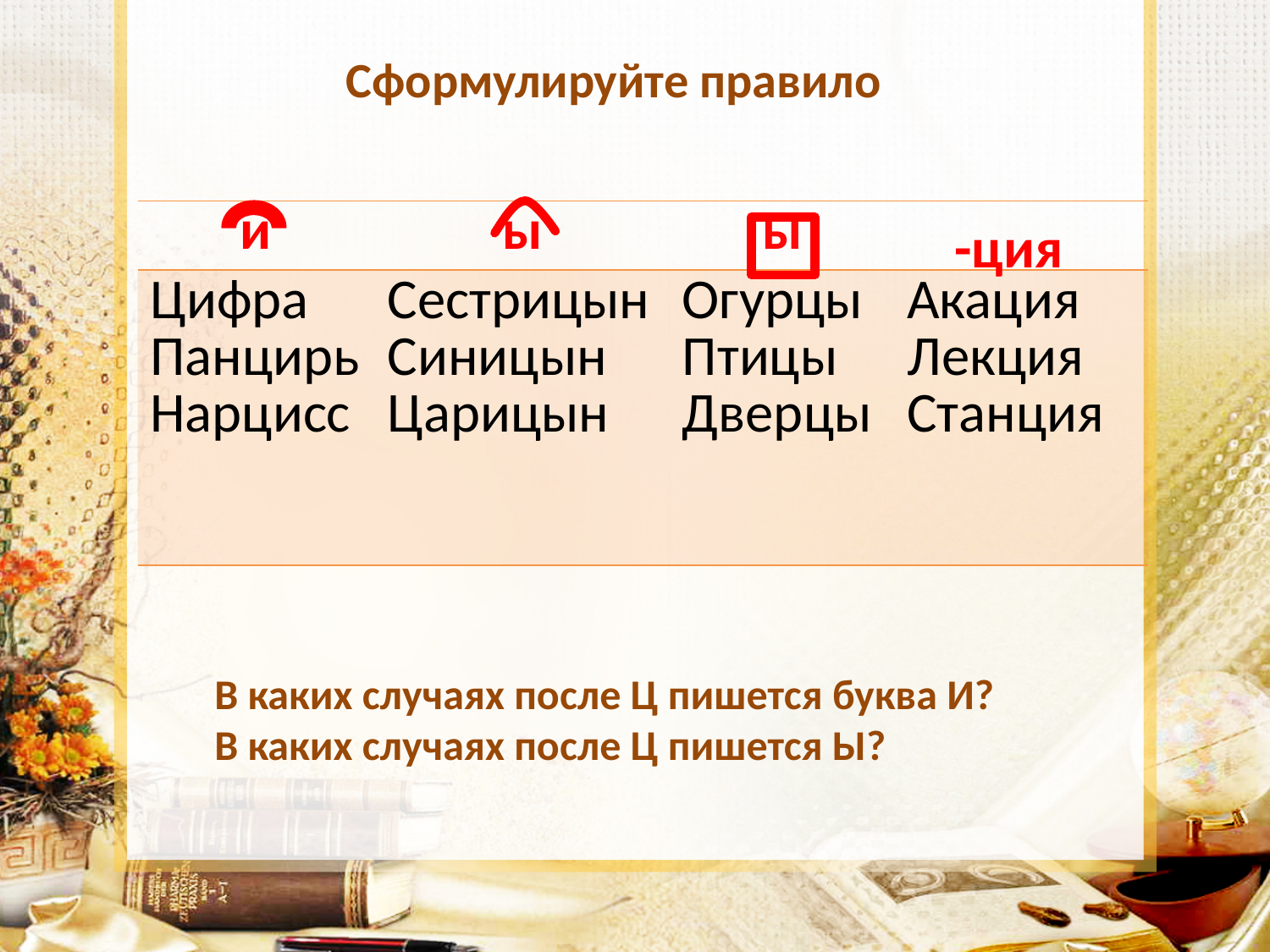

Сформулируйте правило

| и | ы | ы |  |
| --- | --- | --- | --- |
| Цифра Панцирь Нарцисс | Сестрицын Синицын Царицын | Огурцы Птицы Дверцы | Акация Лекция Станция |

-ция

В каких случаях после Ц пишется буква И?
В каких случаях после Ц пишется Ы?